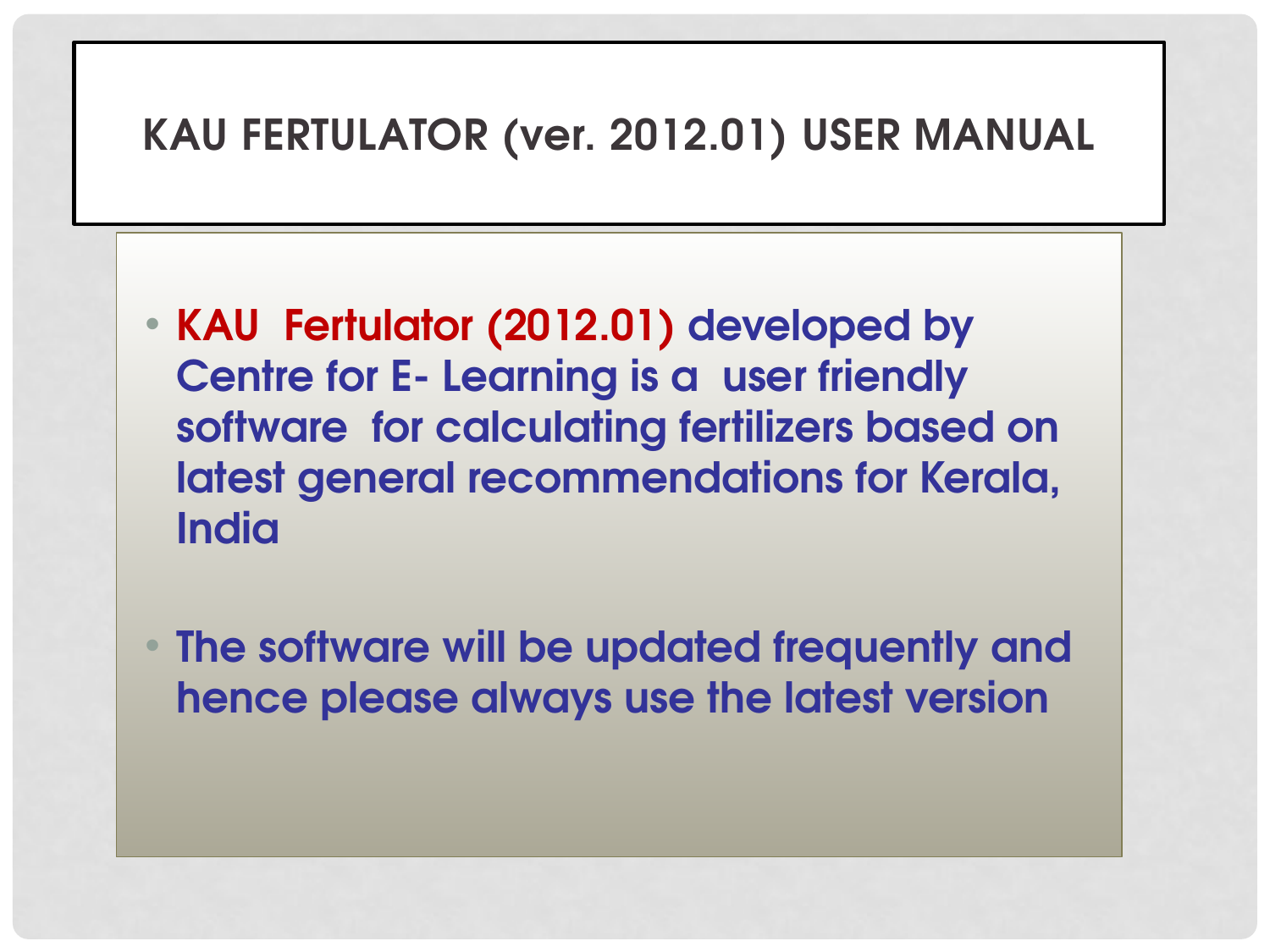

KAU FERTULATOR (ver. 2012.01) USER MANUAL

KAU  Fertulator (2012.01) developed by Centre for E- Learning is a  user friendly software  for calculating fertilizers based on latest general recommendations for Kerala, India

The software will be updated frequently and  hence please always use the latest version